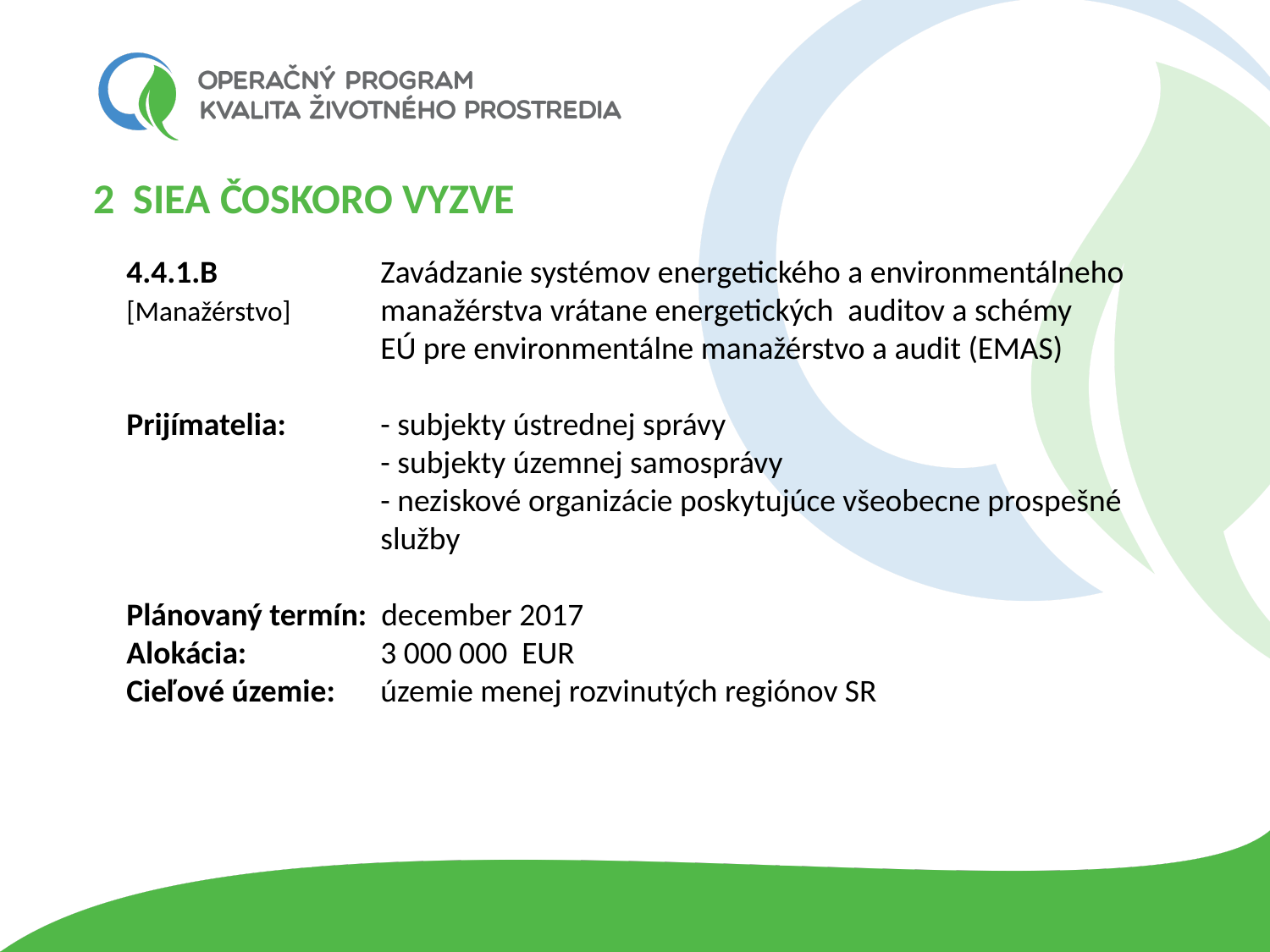

2  SIEA čoskoro vyzve

4.4.1.B 	          	Zavádzanie systémov energetického a environmentálneho [Manažérstvo]     	manažérstva vrátane energetických  auditov a schémy	     	         	EÚ pre environmentálne manažérstvo a audit (EMAS)

Prijímatelia:   	- subjekty ústrednej správy
	       	- subjekty územnej samosprávy
	       	- neziskové organizácie poskytujúce všeobecne prospešné  			služby

Plánovaný termín:  december 2017
Alokácia:	                	3 000 000  EUR
Cieľové územie:     	územie menej rozvinutých regiónov SR